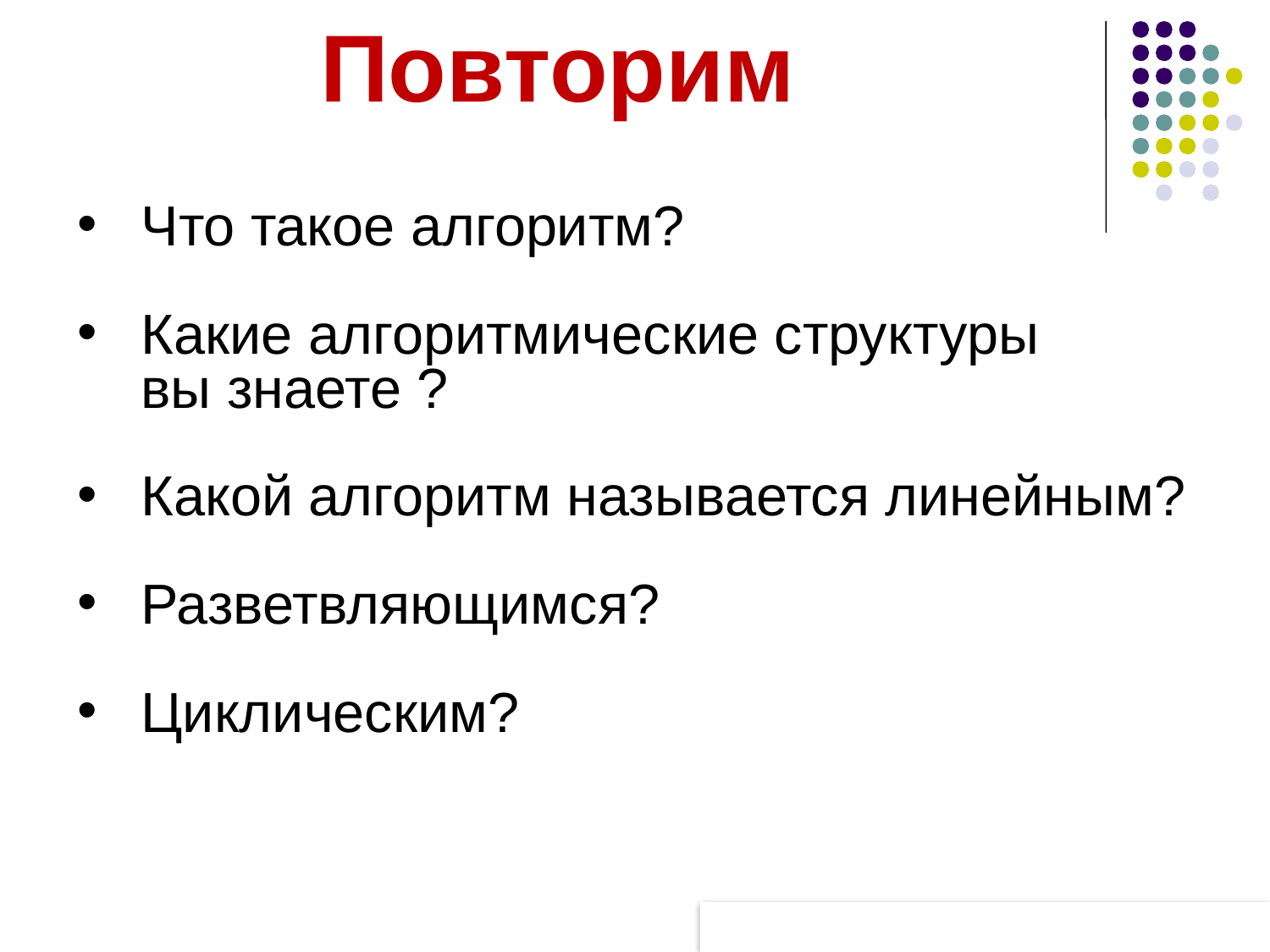

Повторим
Что такое алгоритм?

Какие алгоритмические структуры
вы знаете ?

Какой алгоритм называется линейным?

Разветвляющимся?

Циклическим?